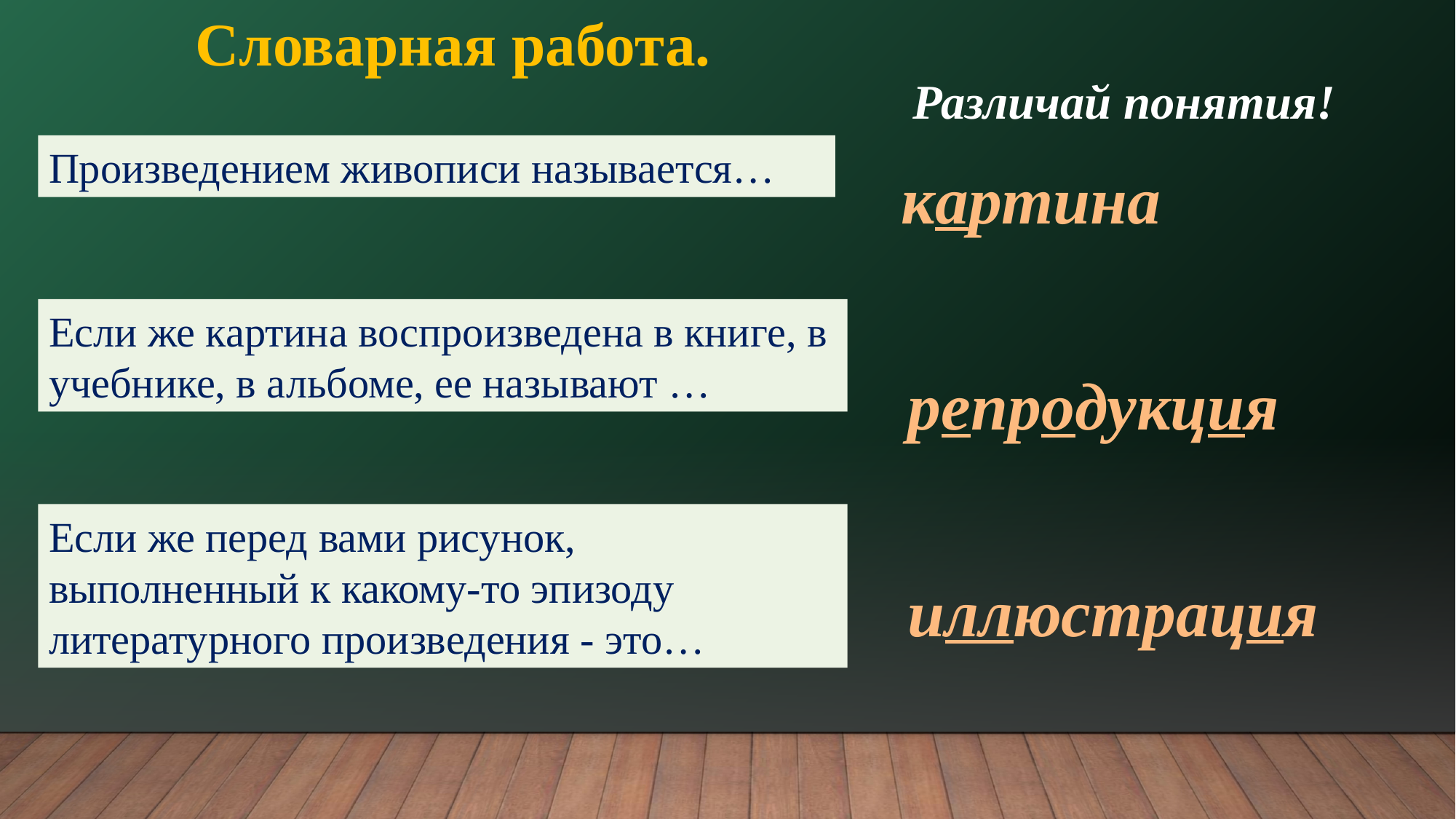

Словарная работа.
   Различай понятия!
Произведением живописи называется…
картина
Если же картина воспроизведена в книге, в учебнике, в альбоме, ее называют …
репродукция
Если же перед вами рисунок, выполненный к какому-то эпизоду литературного произведения - это…
иллюстрация